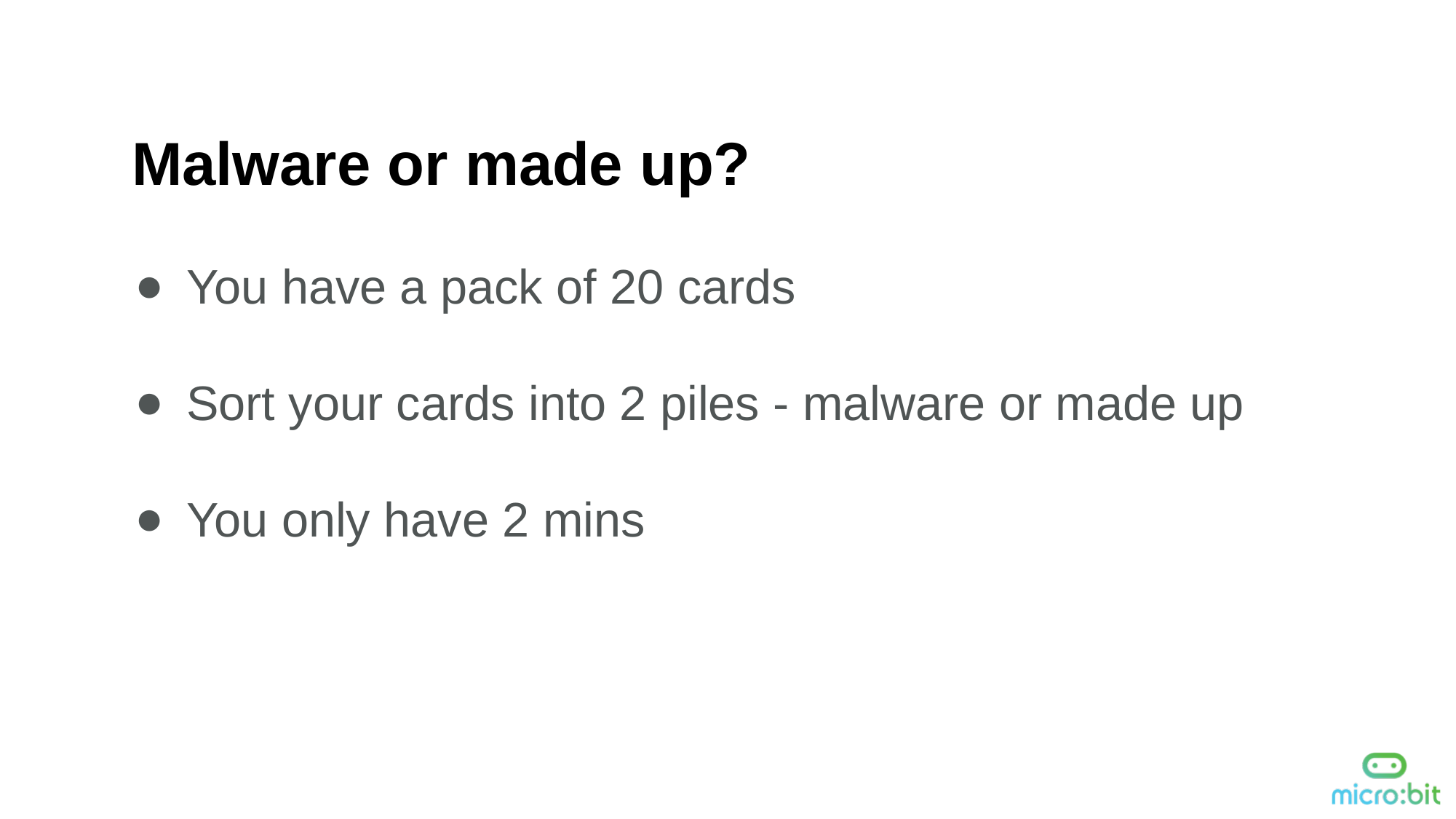

Malware or made up?

You have a pack of 20 cards

Sort your cards into 2 piles - malware or made up

You only have 2 mins